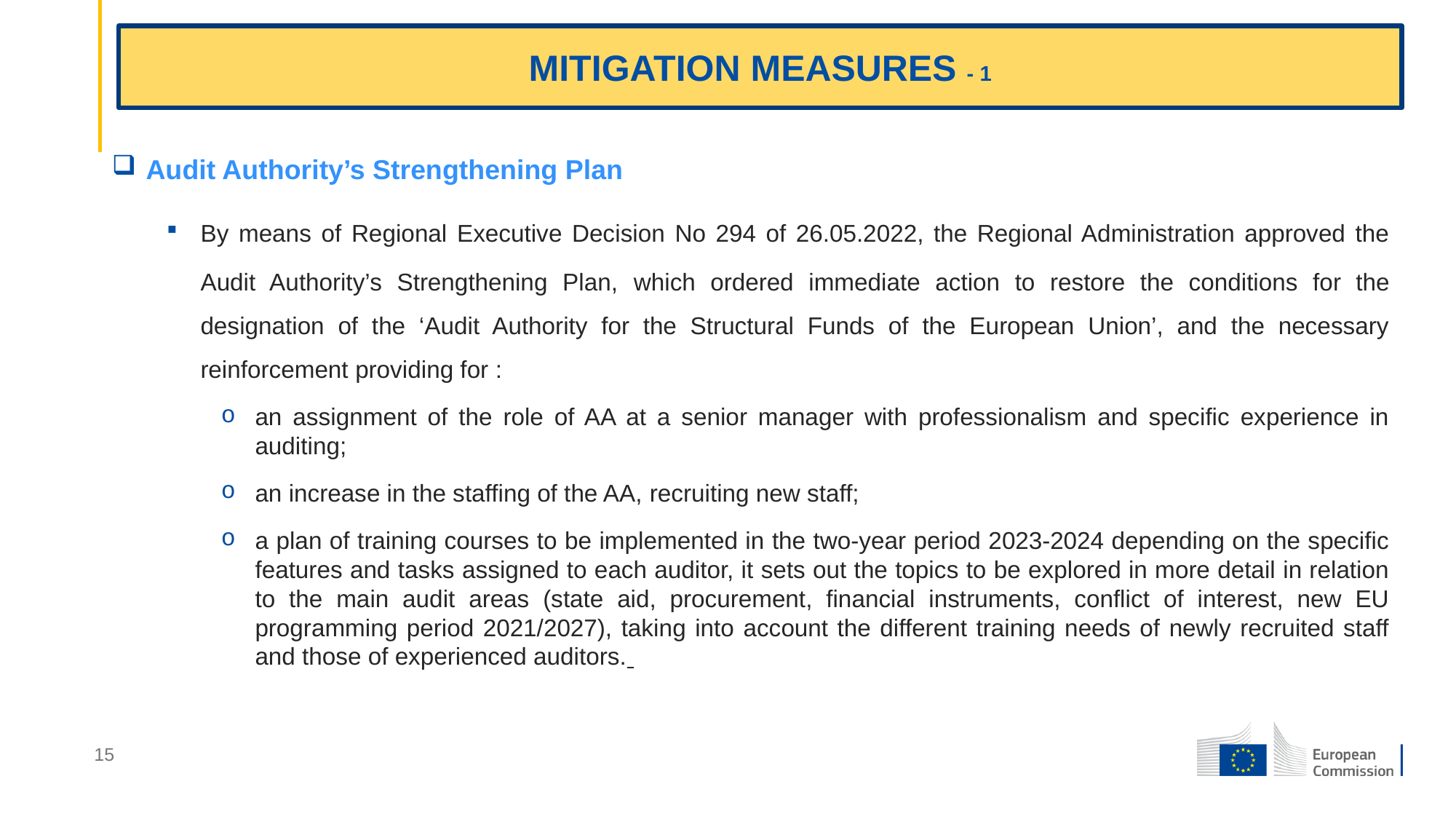

# Mitigation Measures - 1
Audit Authority’s Strengthening Plan
By means of Regional Executive Decision No 294 of 26.05.2022, the Regional Administration approved the Audit Authority’s Strengthening Plan, which ordered immediate action to restore the conditions for the designation of the ‘Audit Authority for the Structural Funds of the European Union’, and the necessary reinforcement providing for :
an assignment of the role of AA at a senior manager with professionalism and specific experience in auditing;
an increase in the staffing of the AA, recruiting new staff;
a plan of training courses to be implemented in the two-year period 2023-2024 depending on the specific features and tasks assigned to each auditor, it sets out the topics to be explored in more detail in relation to the main audit areas (state aid, procurement, financial instruments, conflict of interest, new EU programming period 2021/2027), taking into account the different training needs of newly recruited staff and those of experienced auditors.

15